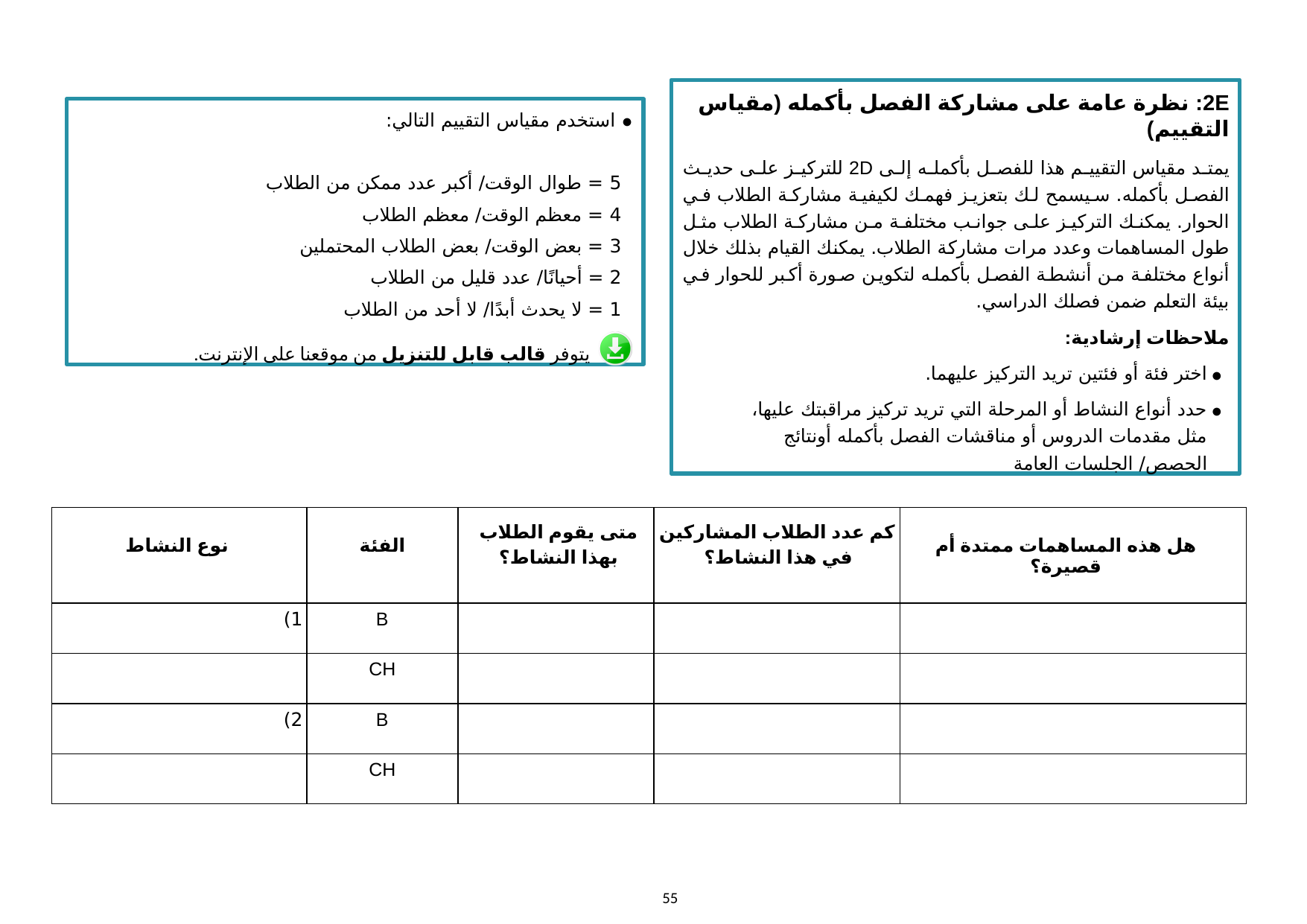

2E: نظرة عامة على مشاركة الفصل بأكمله (مقياس التقييم)
يمتد مقياس التقييم هذا للفصل بأكمله إلى 2D للتركيز على حديث الفصل بأكمله. سيسمح لك بتعزيز فهمك لكيفية مشاركة الطلاب في الحوار. يمكنك التركيز على جوانب مختلفة من مشاركة الطلاب مثل طول المساهمات وعدد مرات مشاركة الطلاب. يمكنك القيام بذلك خلال أنواع مختلفة من أنشطة الفصل بأكمله لتكوين صورة أكبر للحوار في بيئة التعلم ضمن فصلك الدراسي.
ملاحظات إرشادية:
اختر فئة أو فئتين تريد التركيز عليهما.
حدد أنواع النشاط أو المرحلة التي تريد تركيز مراقبتك عليها، مثل مقدمات الدروس أو مناقشات الفصل بأكمله أونتائج الحصص/ الجلسات العامة
استخدم مقياس التقييم التالي:

5 = طوال الوقت/ أكبر عدد ممكن من الطلاب
4 = معظم الوقت/ معظم الطلاب
3 = بعض الوقت/ بعض الطلاب المحتملين
2 = أحيانًا/ عدد قليل من الطلاب
1 = لا يحدث أبدًا/ لا أحد من الطلاب

 يتوفر قالب قابل للتنزيل من موقعنا على الإنترنت.

| نوع النشاط | الفئة | متى يقوم الطلاب بهذا النشاط؟ | كم عدد الطلاب المشاركين في هذا النشاط؟ | هل هذه المساهمات ممتدة أم قصيرة؟ |
| --- | --- | --- | --- | --- |
| 1) | B |  |  |  |
|  | CH |  |  |  |
| 2) | B |  |  |  |
|  | CH |  |  |  |
55